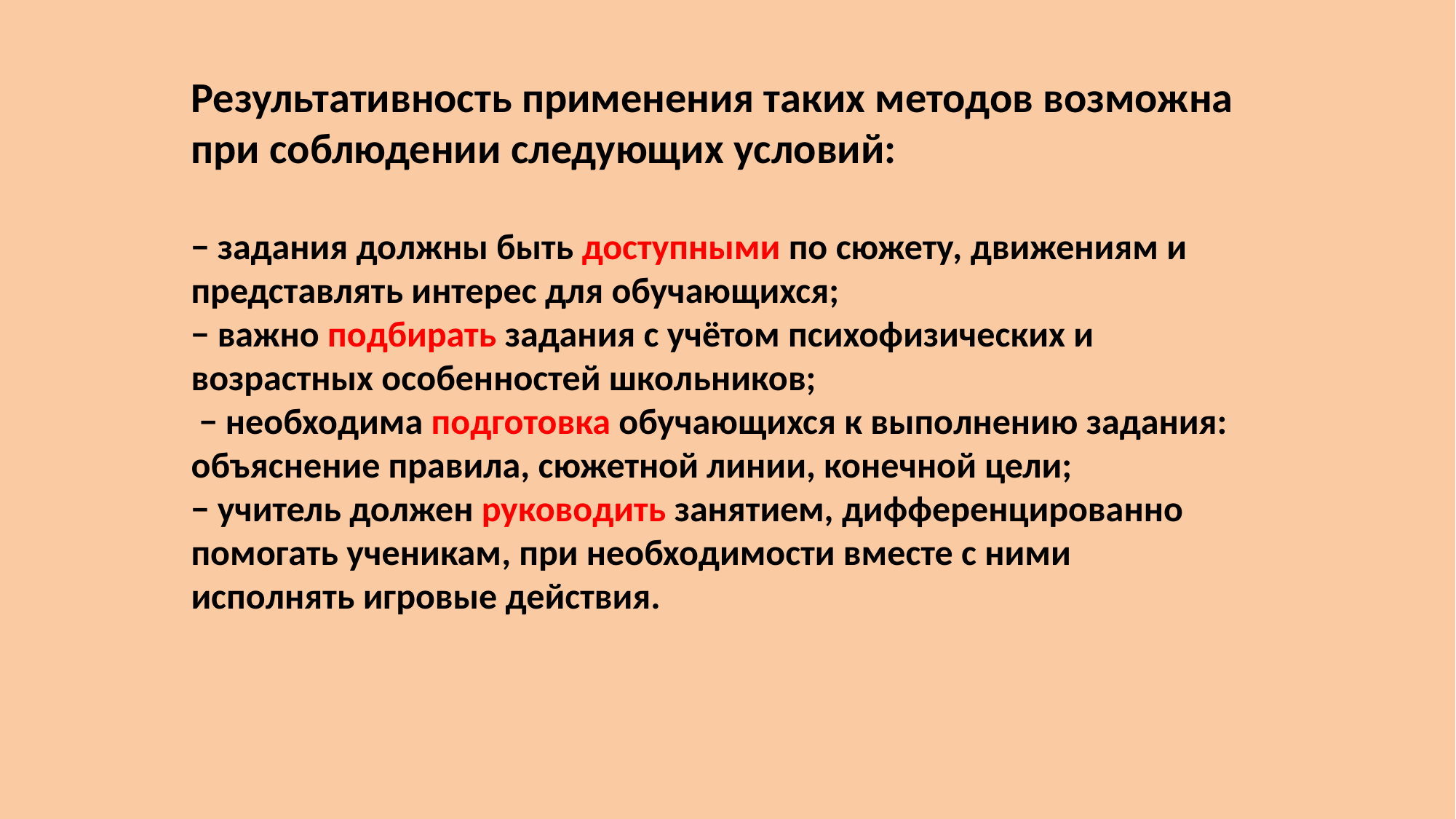

Результативность применения таких методов возможна при соблюдении следующих условий:

− задания должны быть доступными по сюжету, движениям и представлять интерес для обучающихся;
− важно подбирать задания с учётом психофизических и возрастных особенностей школьников;
 − необходима подготовка обучающихся к выполнению задания: объяснение правила, сюжетной линии, конечной цели;
− учитель должен руководить занятием, дифференцированно помогать ученикам, при необходимости вместе с ними исполнять игровые действия.